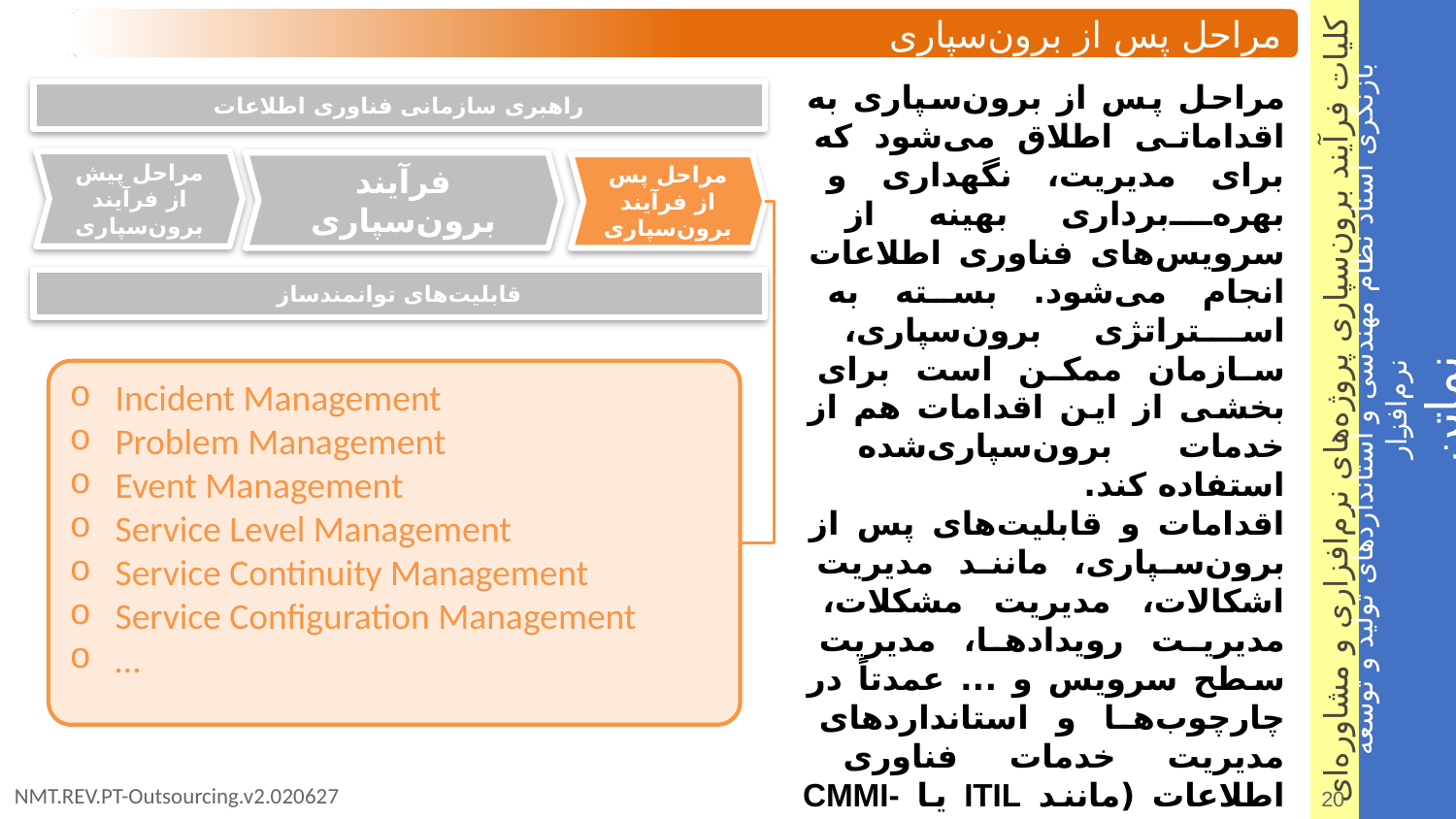

مراحل پس از برون‌سپاری
مراحل پس از برون‌سپاری به اقداماتی اطلاق می‌شود که برای مدیریت، نگهداری و بهره‌برداری بهینه از سرویس‌های فناوری اطلاعات انجام می‌شود. بسته به استراتژی برون‌سپاری، سازمان ممکن است برای بخشی از این اقدامات هم از خدمات برون‌سپاری‌شده استفاده کند.
اقدامات و قابلیت‌های پس از برون‌سپاری، مانند مدیریت اشکالات، مدیریت مشکلات، مدیریت رویدادها، مدیریت سطح سرویس و ... عمدتاً در چارچوب‌ها و استانداردهای مدیریت خدمات فناوری اطلاعات (مانند ITIL یا CMMI-SVC و ...) پوشش داده می‌شود.

راهبری سازمانی فناوری اطلاعات
مراحل پیش از فرآیند برون‌سپاری
فرآیند برون‌سپاری
مراحل پس از فرآیند برون‌سپاری
قابلیت‌های توانمندساز
Incident Management
Problem Management
Event Management
Service Level Management
Service Continuity Management
Service Configuration Management
…
20